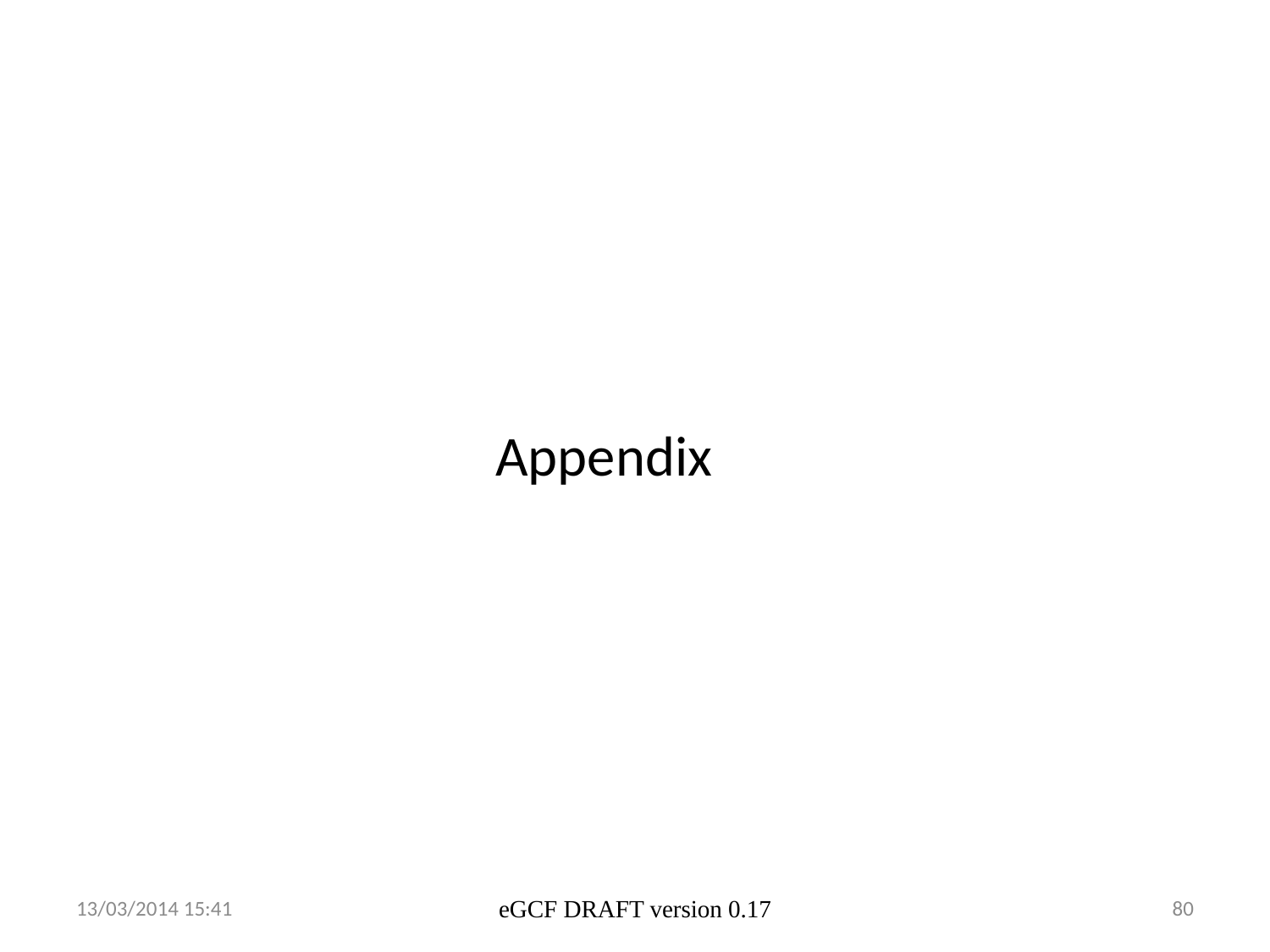

Appendix
13/03/2014 15:41
eGCF DRAFT version 0.17
80